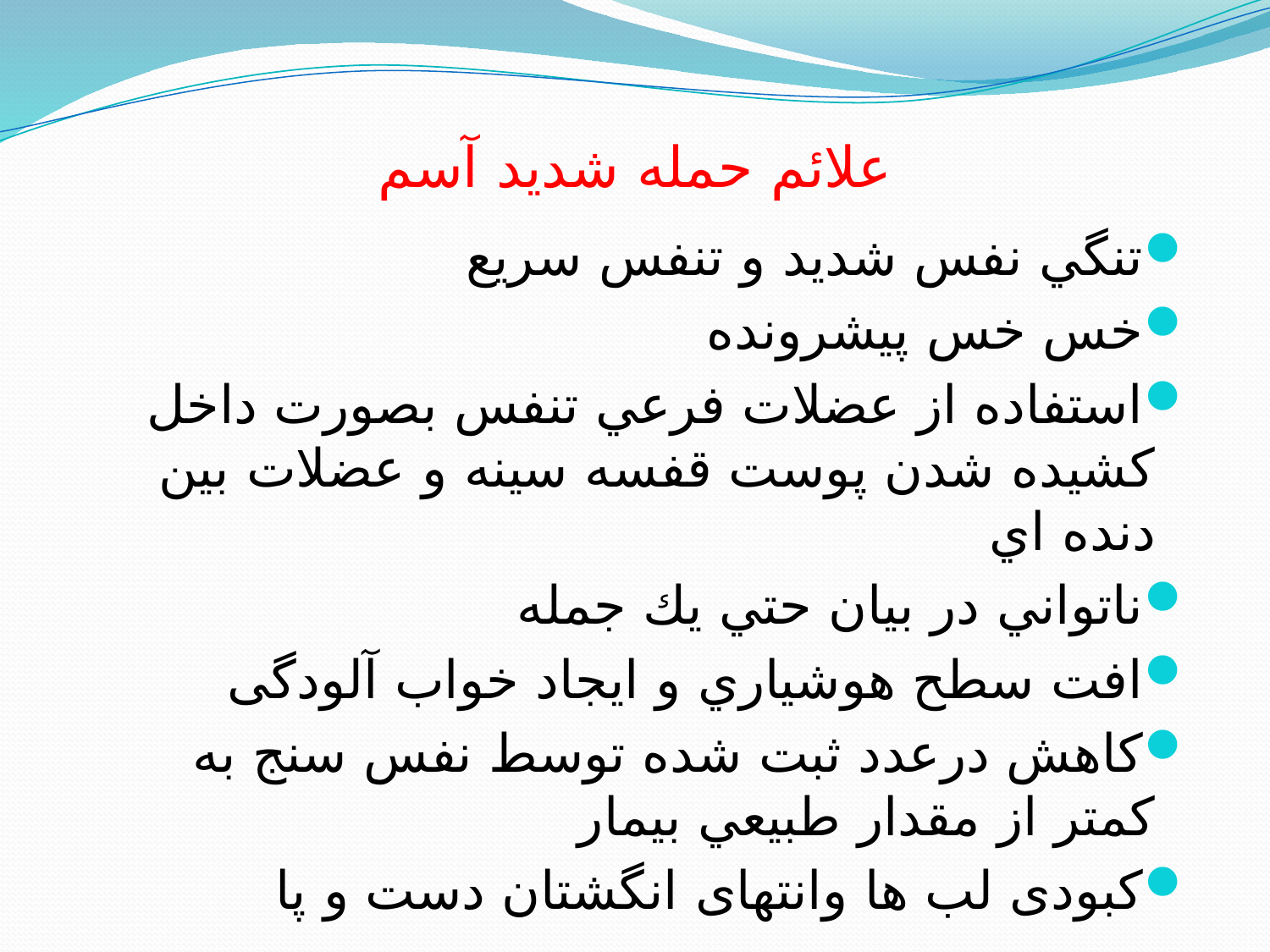

# علائم حمله شديد آسم
تنگي نفس شديد و تنفس سريع
خس خس پيشرونده
استفاده از عضلات فرعي تنفس بصورت داخل كشيده شدن پوست قفسه سينه و عضلات بين دنده اي
ناتواني در بيان حتي يك جمله
افت سطح هوشياري و ایجاد خواب آلودگی
كاهش درعدد ثبت شده توسط نفس سنج به كمتر از مقدار طبيعي بيمار
کبودی لب ها وانتهای انگشتان دست و پا